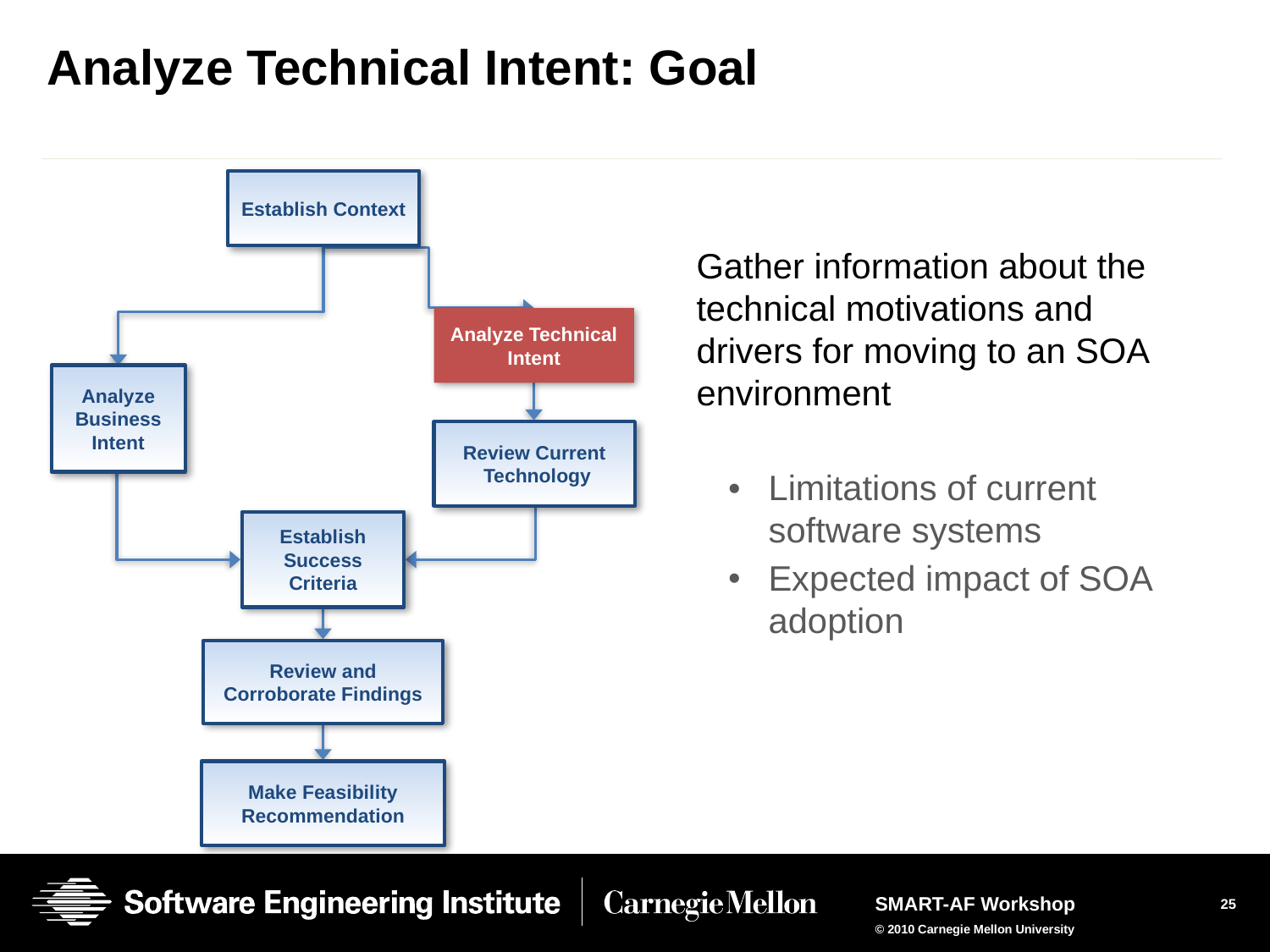

# Analyze Technical Intent: Goal
Establish Context
Gather information about the technical motivations and drivers for moving to an SOA environment

Limitations of current software systems
Expected impact of SOA adoption

Analyze Technical Intent
Analyze Business Intent
Review Current
 Technology
Establish Success Criteria
Review and Corroborate Findings
Make Feasibility Recommendation